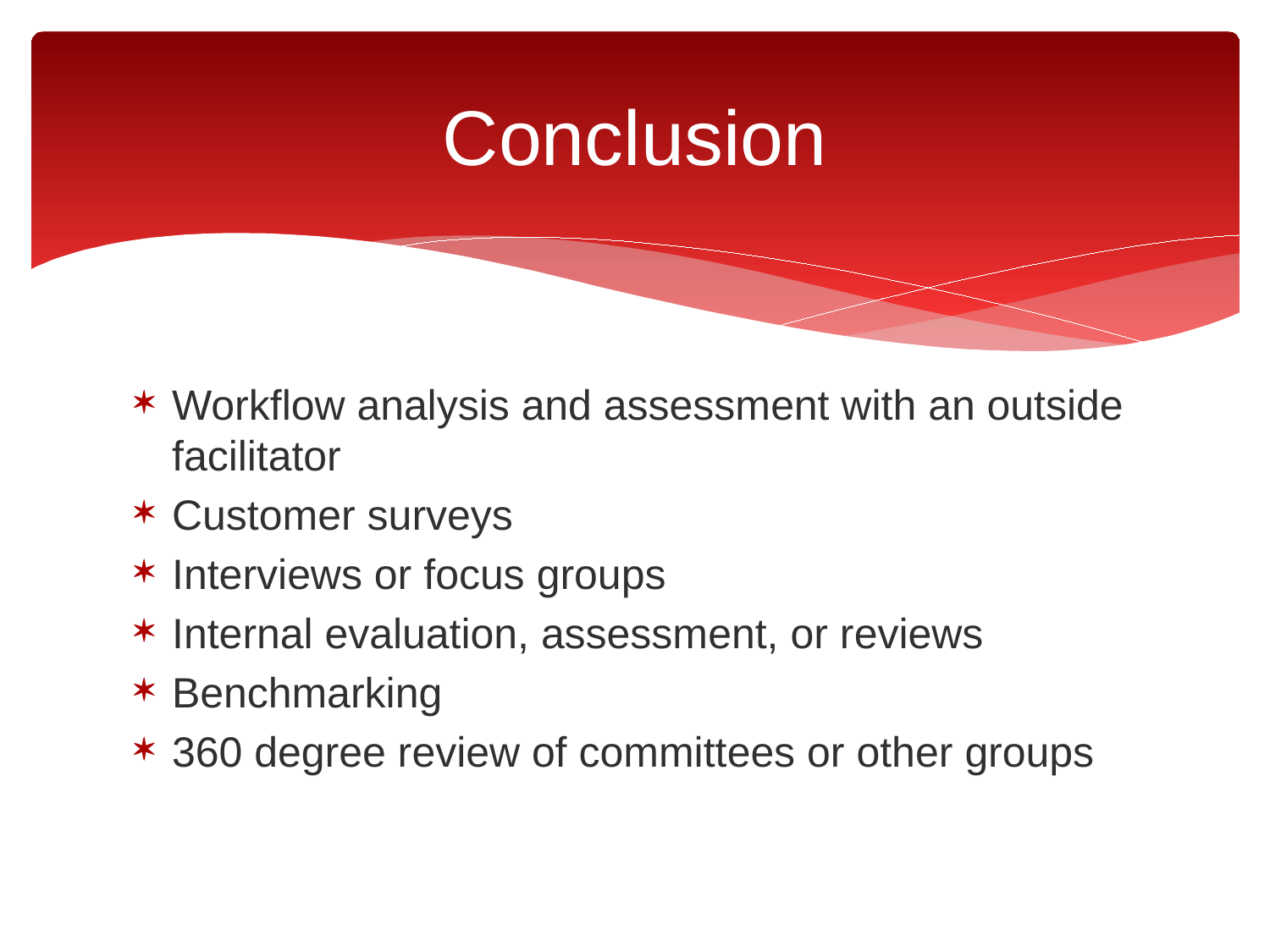

# Conclusion
Workflow analysis and assessment with an outside facilitator
Customer surveys
Interviews or focus groups
Internal evaluation, assessment, or reviews
Benchmarking
360 degree review of committees or other groups